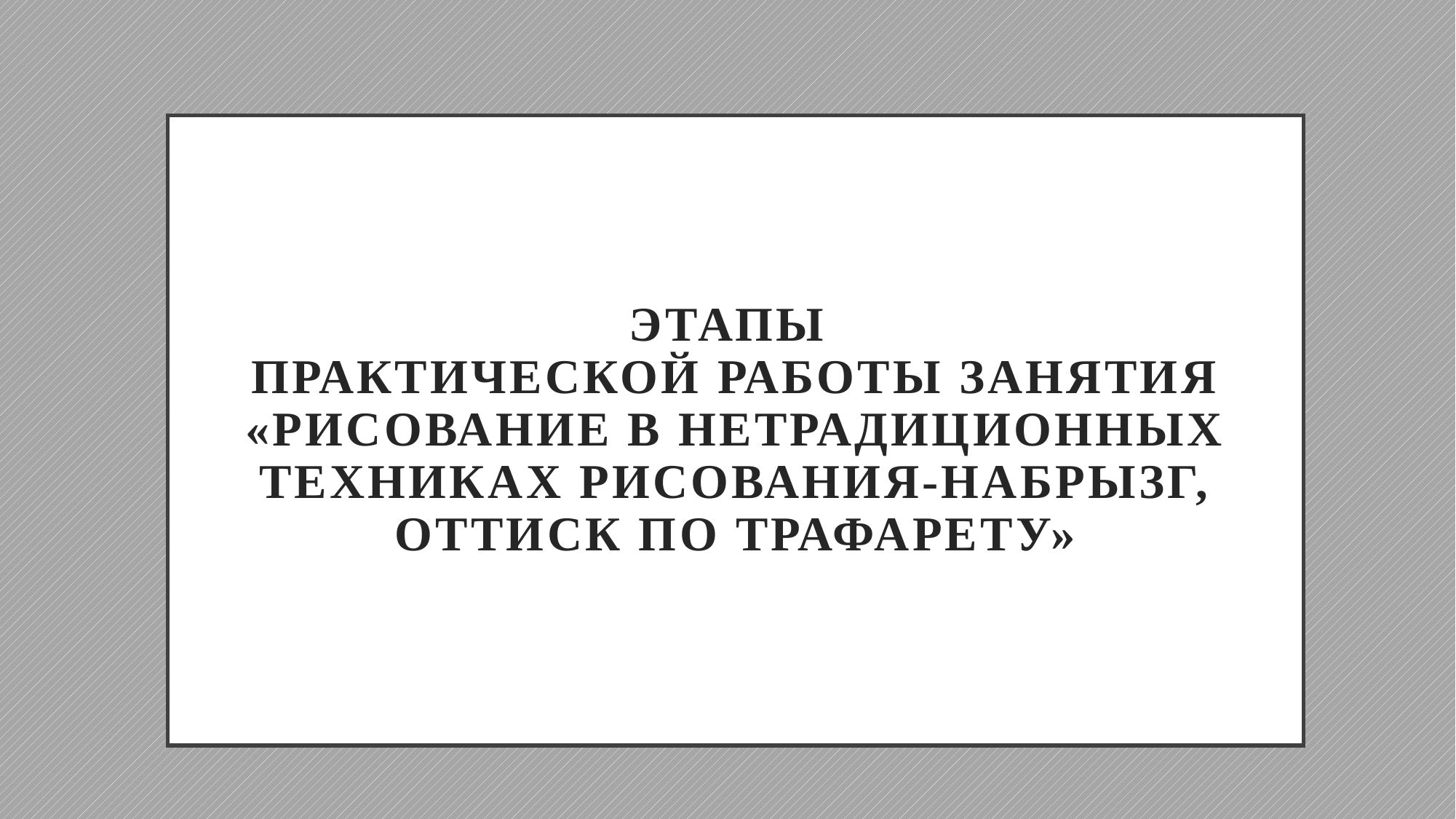

# Этапы практической работы занятия «Рисование в нетрадиционных техниках рисования-набрызг, оттиск по трафарету»